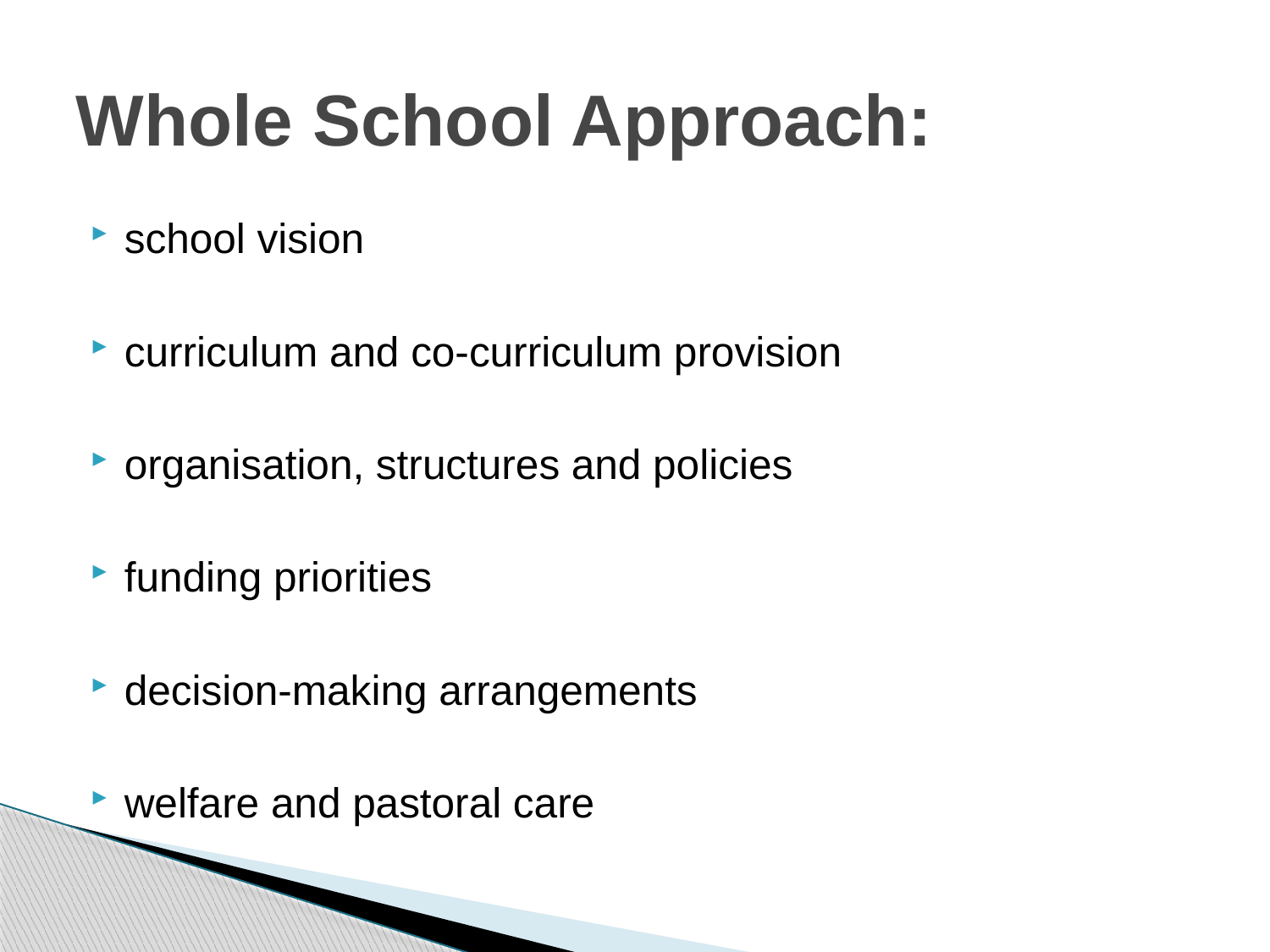

# Whole School Approach:
school vision

curriculum and co-curriculum provision

organisation, structures and policies

funding priorities

decision-making arrangements

welfare and pastoral care